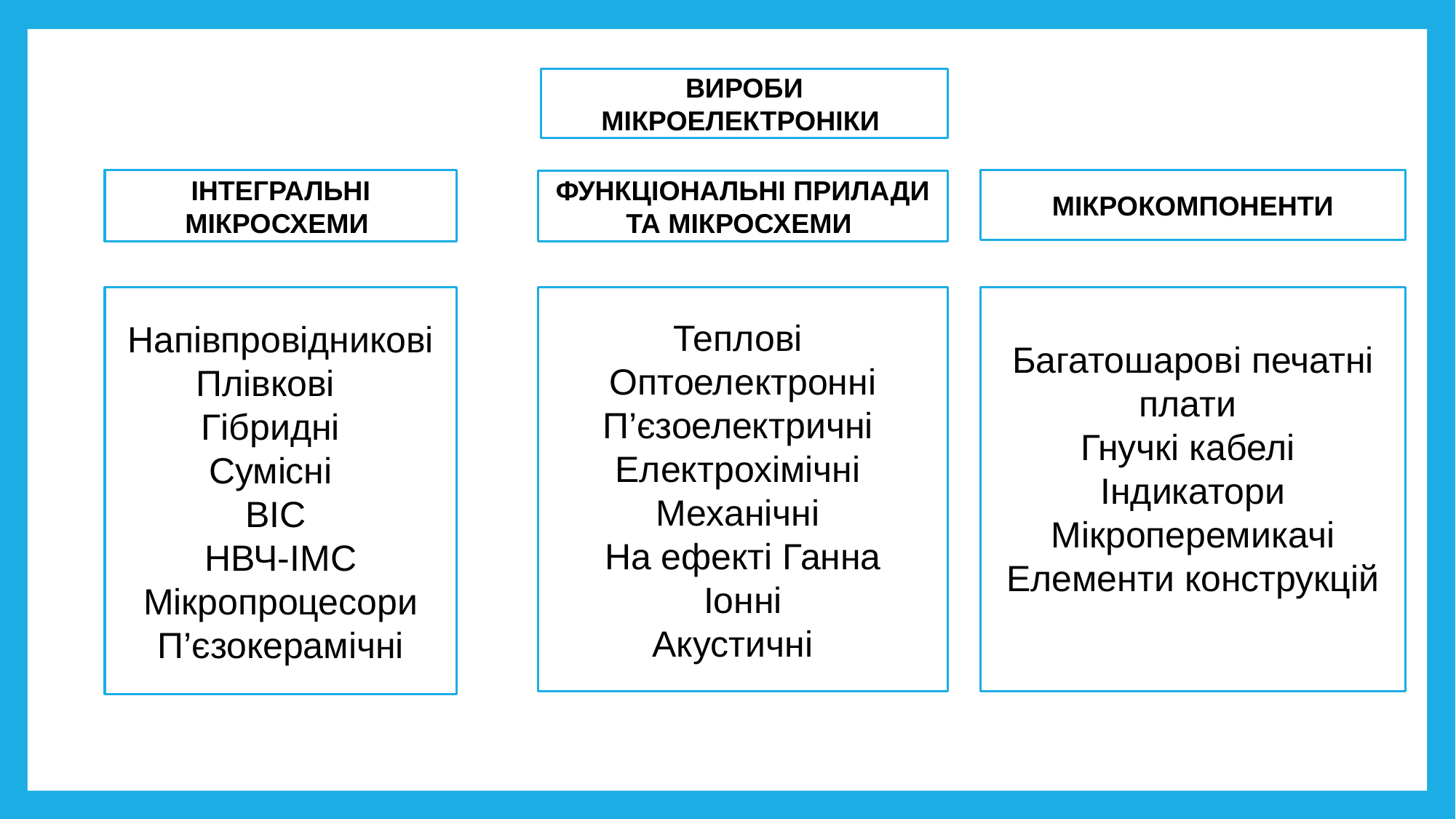

ВИРОБИ МІКРОЕЛЕКТРОНІКИ
ІНТЕГРАЛЬНІ МІКРОСХЕМИ
МІКРОКОМПОНЕНТИ
ФУНКЦІОНАЛЬНІ ПРИЛАДИ ТА МІКРОСХЕМИ
Напівпровідникові Плівкові
Гібридні
Сумісні
ВІС
НВЧ-ІМС Мікропроцесори П’єзокерамічні

Теплові
Оптоелектронні П’єзоелектричні
Електрохімічні
Механічні
На ефекті Ганна
 Іонні
Акустичні

Багатошарові печатні плати
Гнучкі кабелі
Індикатори Мікроперемикачі Елементи конструкцій